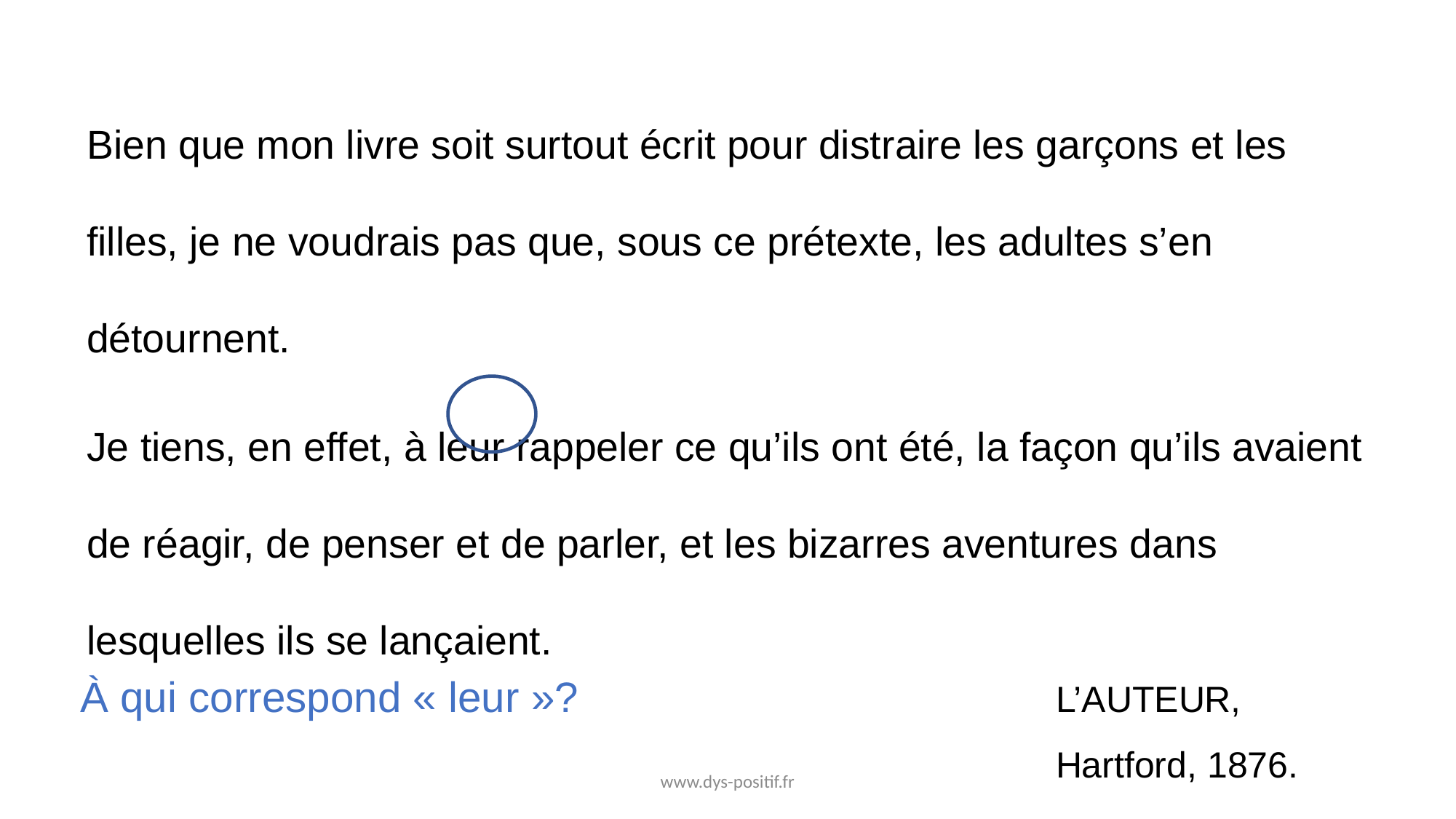

Bien que mon livre soit surtout écrit pour distraire les garçons et les filles, je ne voudrais pas que, sous ce prétexte, les adultes s’en détournent.
Je tiens, en effet, à leur rappeler ce qu’ils ont été, la façon qu’ils avaient de réagir, de penser et de parler, et les bizarres aventures dans lesquelles ils se lançaient.

À qui correspond « leur »?
L’AUTEUR,
Hartford, 1876.
www.dys-positif.fr